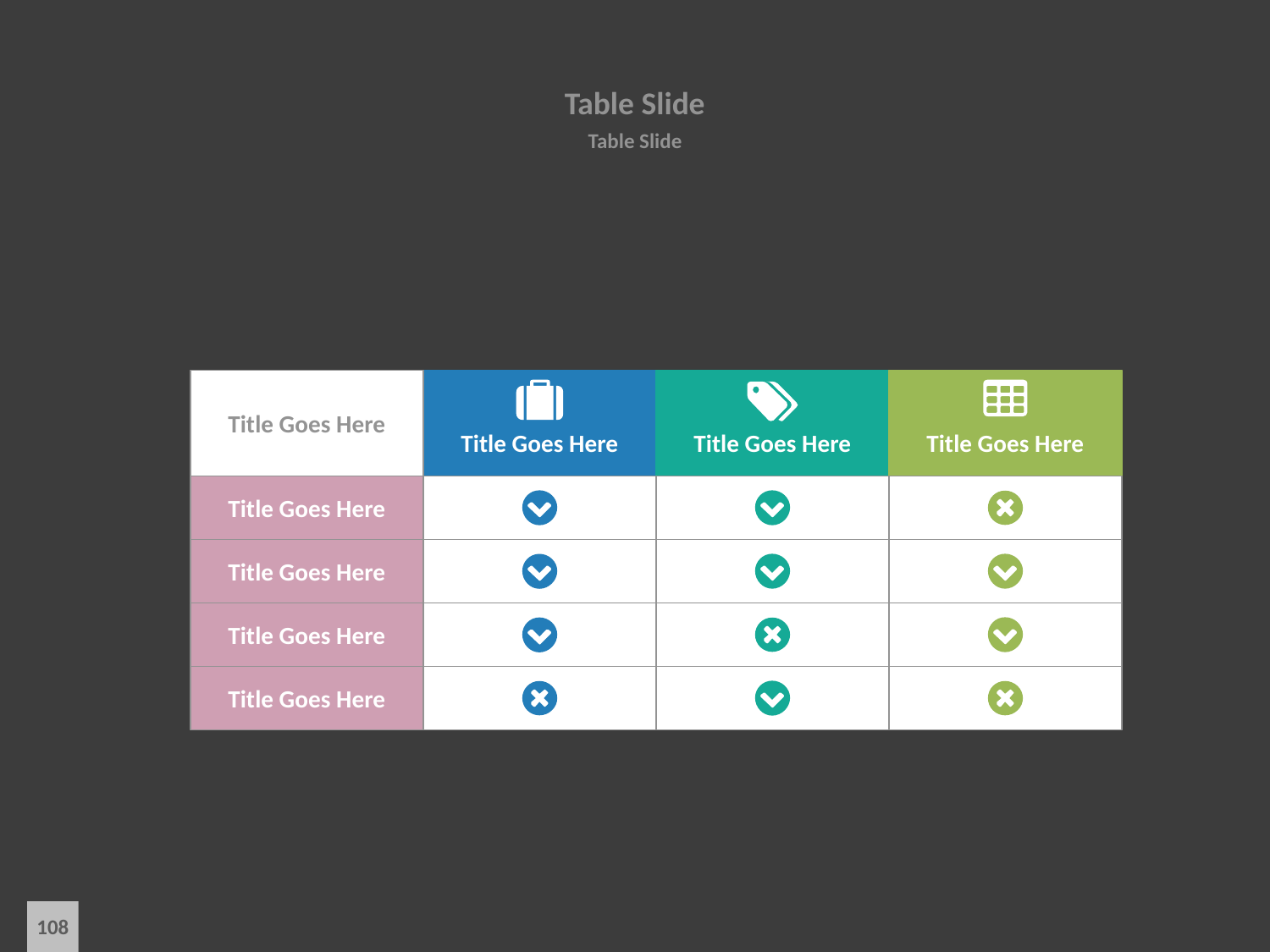

# Table Slide
Table Slide

Title Goes Here

Title Goes Here
Title Goes Here
Title Goes Here

Title Goes Here

Title Goes Here

Title Goes Here

Title Goes Here